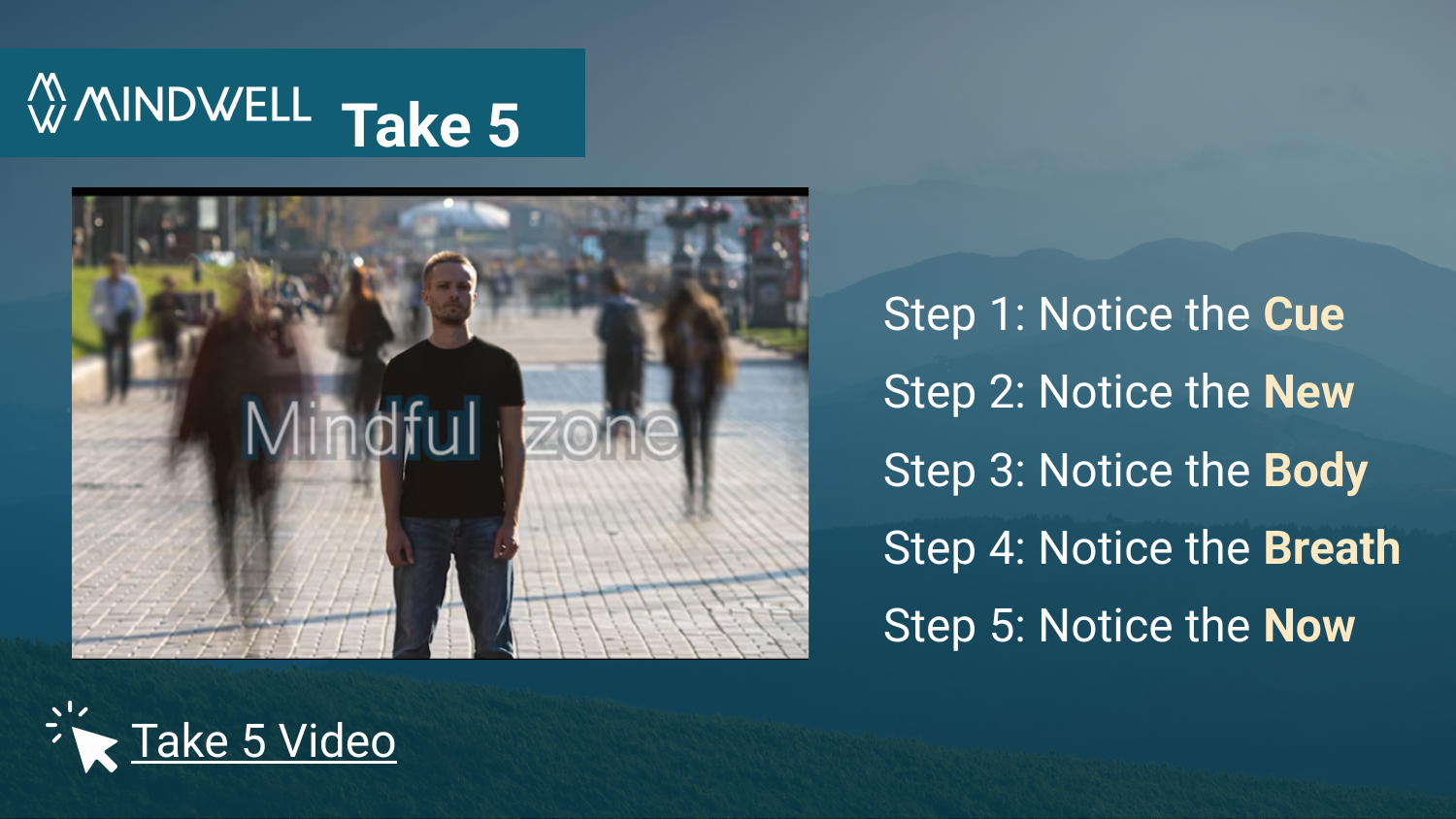

Take 5

Step 1: Notice the Cue
Step 2: Notice the New
Step 3: Notice the Body
Step 4: Notice the Breath
Step 5: Notice the Now
Take 5 Video